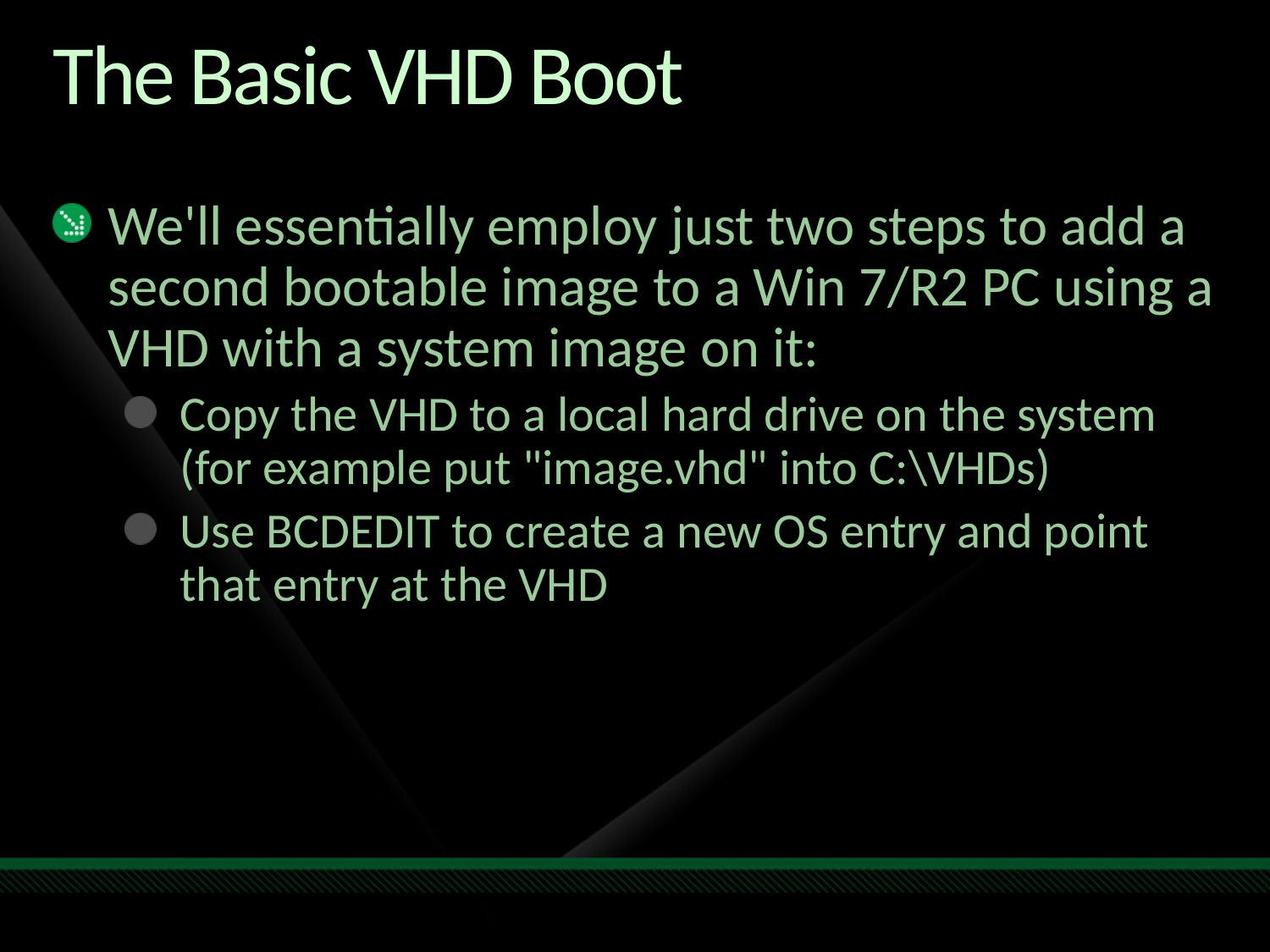

# The Basic VHD Boot
We'll essentially employ just two steps to add a second bootable image to a Win 7/R2 PC using a VHD with a system image on it:
Copy the VHD to a local hard drive on the system (for example put "image.vhd" into C:\VHDs)
Use BCDEDIT to create a new OS entry and point that entry at the VHD